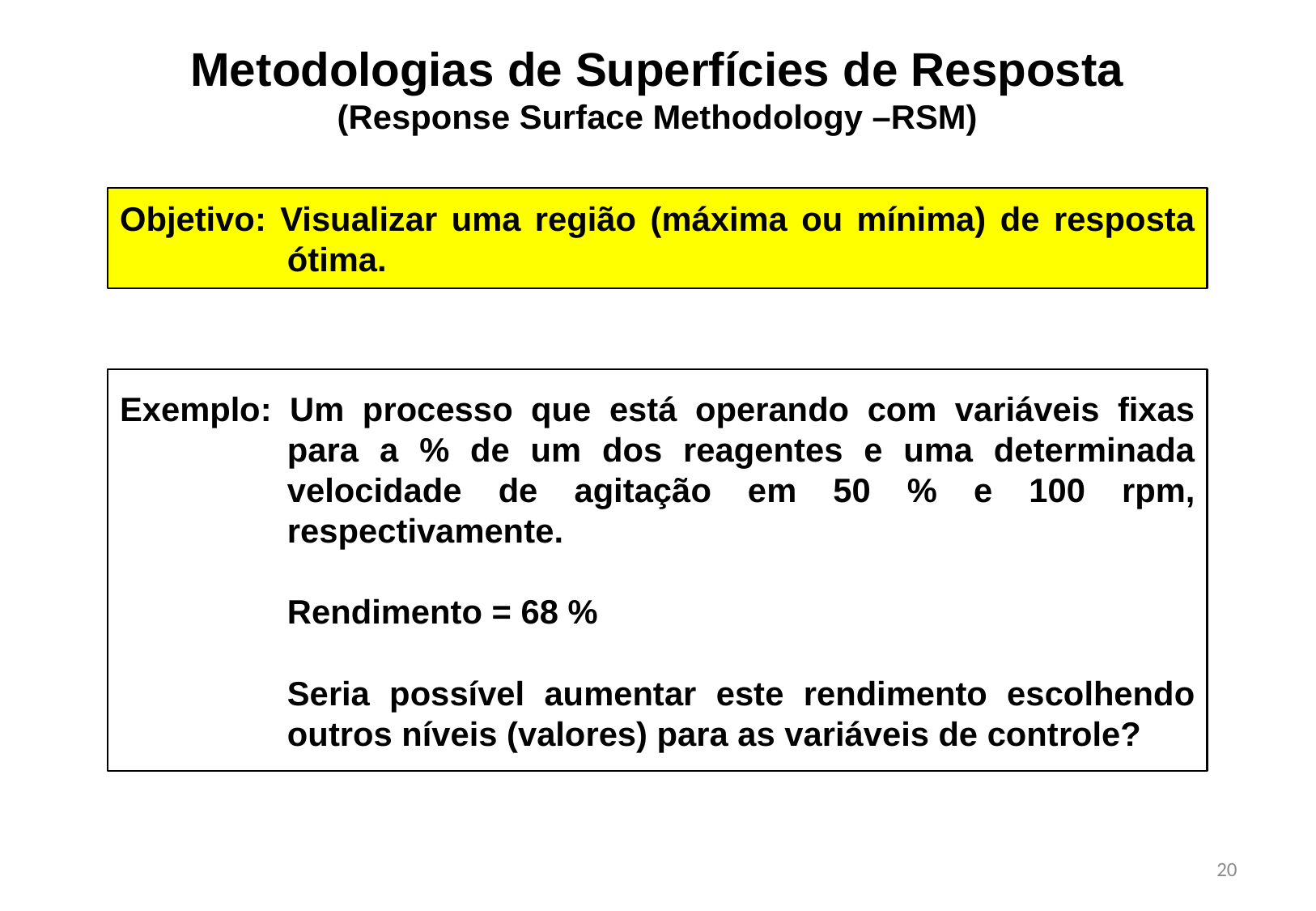

Metodologias de Superfícies de Resposta
(Response Surface Methodology –RSM)
Objetivo: Visualizar uma região (máxima ou mínima) de resposta ótima.
Exemplo: Um processo que está operando com variáveis fixas para a % de um dos reagentes e uma determinada velocidade de agitação em 50 % e 100 rpm, respectivamente.

	Rendimento = 68 %

	Seria possível aumentar este rendimento escolhendo outros níveis (valores) para as variáveis de controle?
20